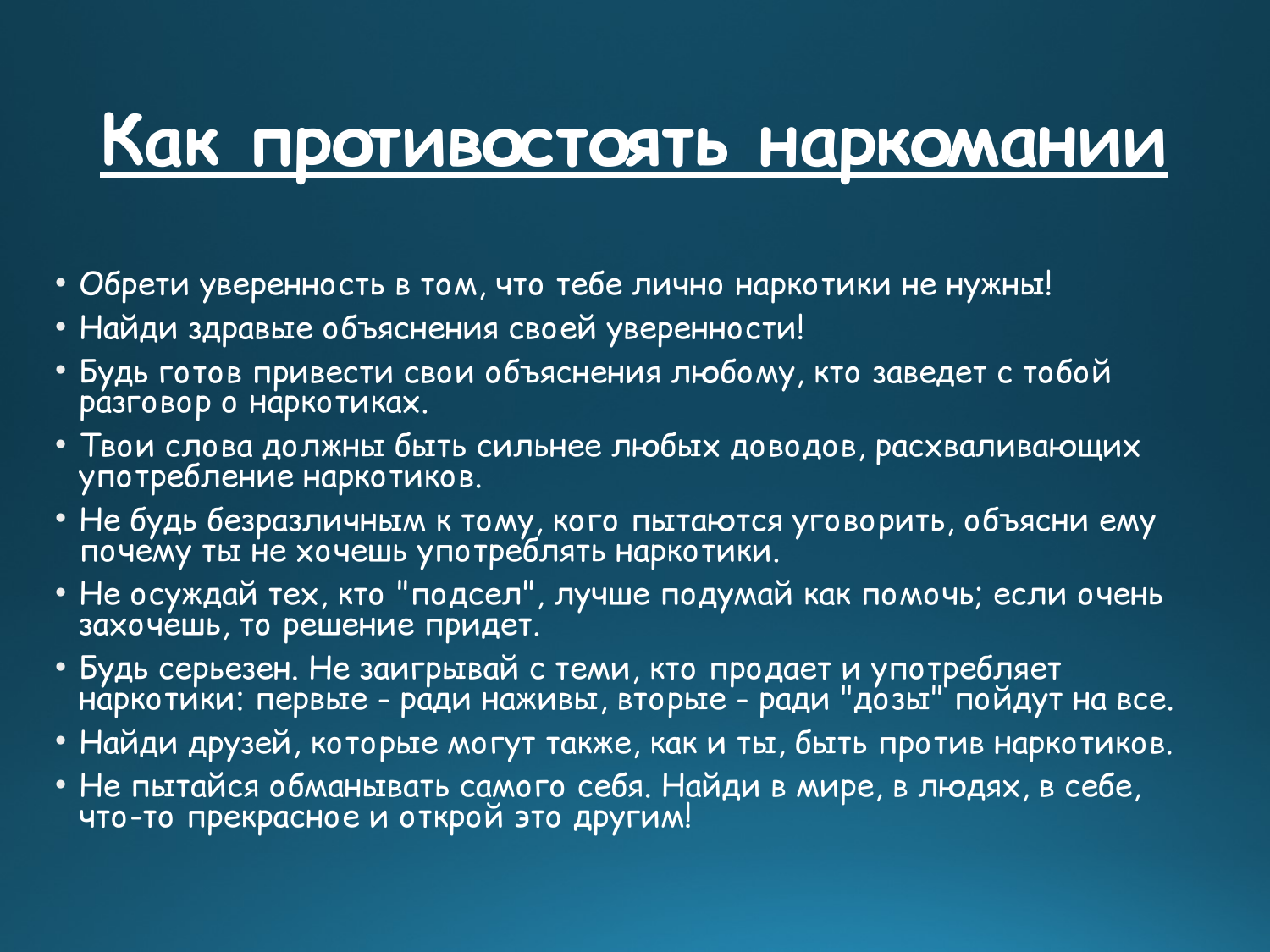

# Как противостоять наркомании
Обрети уверенность в том, что тебе лично наркотики не нужны!
Найди здравые объяснения своей уверенности!
Будь готов привести свои объяснения любому, кто заведет с тобой разговор о наркотиках.
Твои слова должны быть сильнее любых доводов, расхваливающих употребление наркотиков.
Не будь безразличным к тому, кого пытаются уговорить, объясни ему почему ты не хочешь употреблять наркотики.
Не осуждай тех, кто "подсел", лучше подумай как помочь; если очень захочешь, то решение придет.
Будь серьезен. Не заигрывай с теми, кто продает и употребляет наркотики: первые - ради наживы, вторые - ради "дозы" пойдут на все.
Найди друзей, которые могут также, как и ты, быть против наркотиков.
Не пытайся обманывать самого себя. Найди в мире, в людях, в себе, что-то прекрасное и открой это другим!